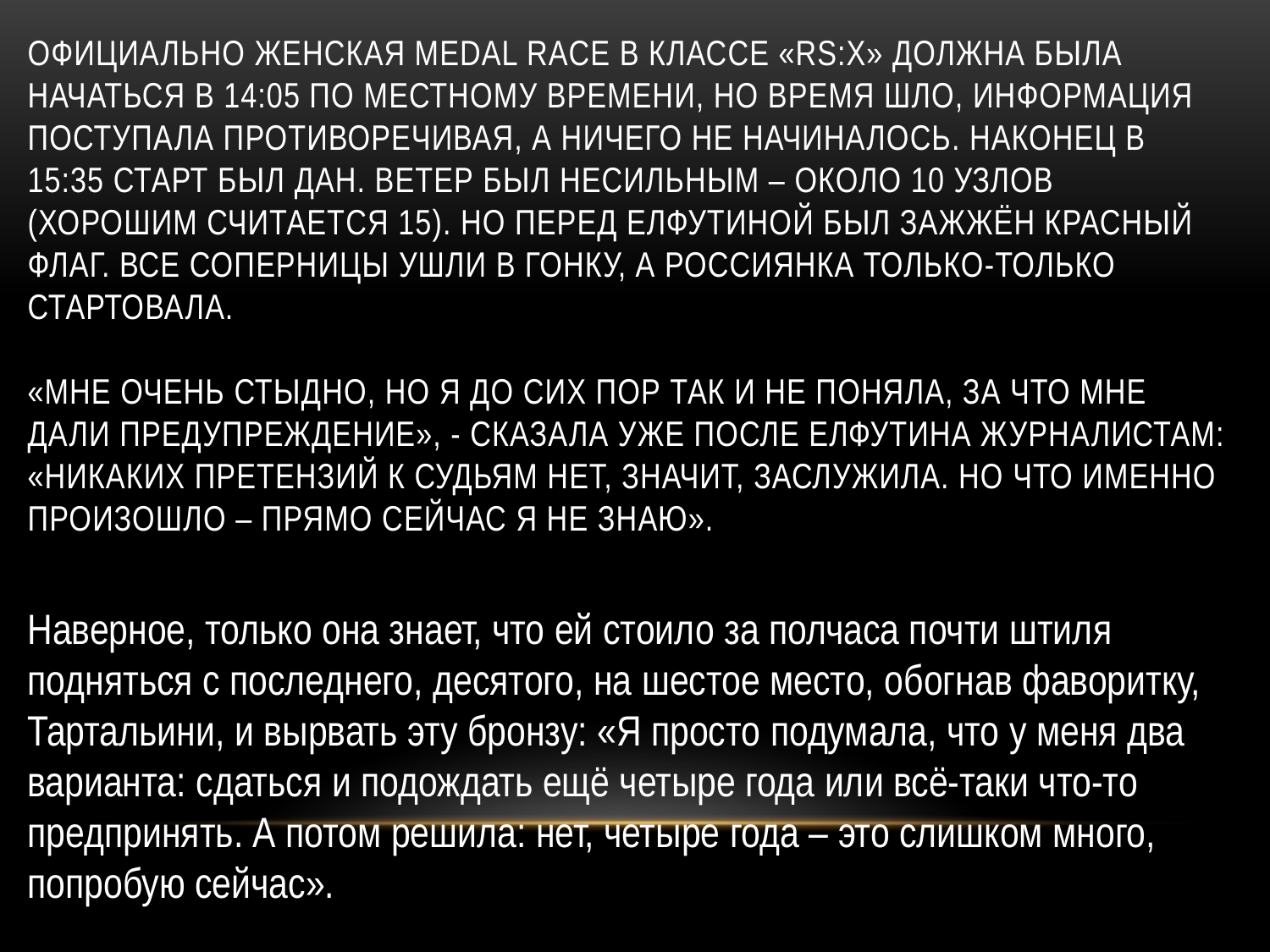

# Официально женская Medal Race в классе «RS:X» должна была начаться в 14:05 по местному времени, но время шло, информация поступала противоречивая, а ничего не начиналось. Наконец в 15:35 старт был дан. Ветер был несильным – около 10 узлов (хорошим считается 15). Но перед Елфутиной был зажжён красный флаг. Все соперницы ушли в гонку, а россиянка только-только стартовала. «Мне очень стыдно, но я до сих пор так и не поняла, за что мне дали предупреждение», - сказала уже после Елфутина журналистам: «Никаких претензий к судьям нет, значит, заслужила. Но что именно произошло – прямо сейчас я не знаю».
Наверное, только она знает, что ей стоило за полчаса почти штиля подняться с последнего, десятого, на шестое место, обогнав фаворитку, Тартальини, и вырвать эту бронзу: «Я просто подумала, что у меня два варианта: сдаться и подождать ещё четыре года или всё-таки что-то предпринять. А потом решила: нет, четыре года – это слишком много, попробую сейчас».